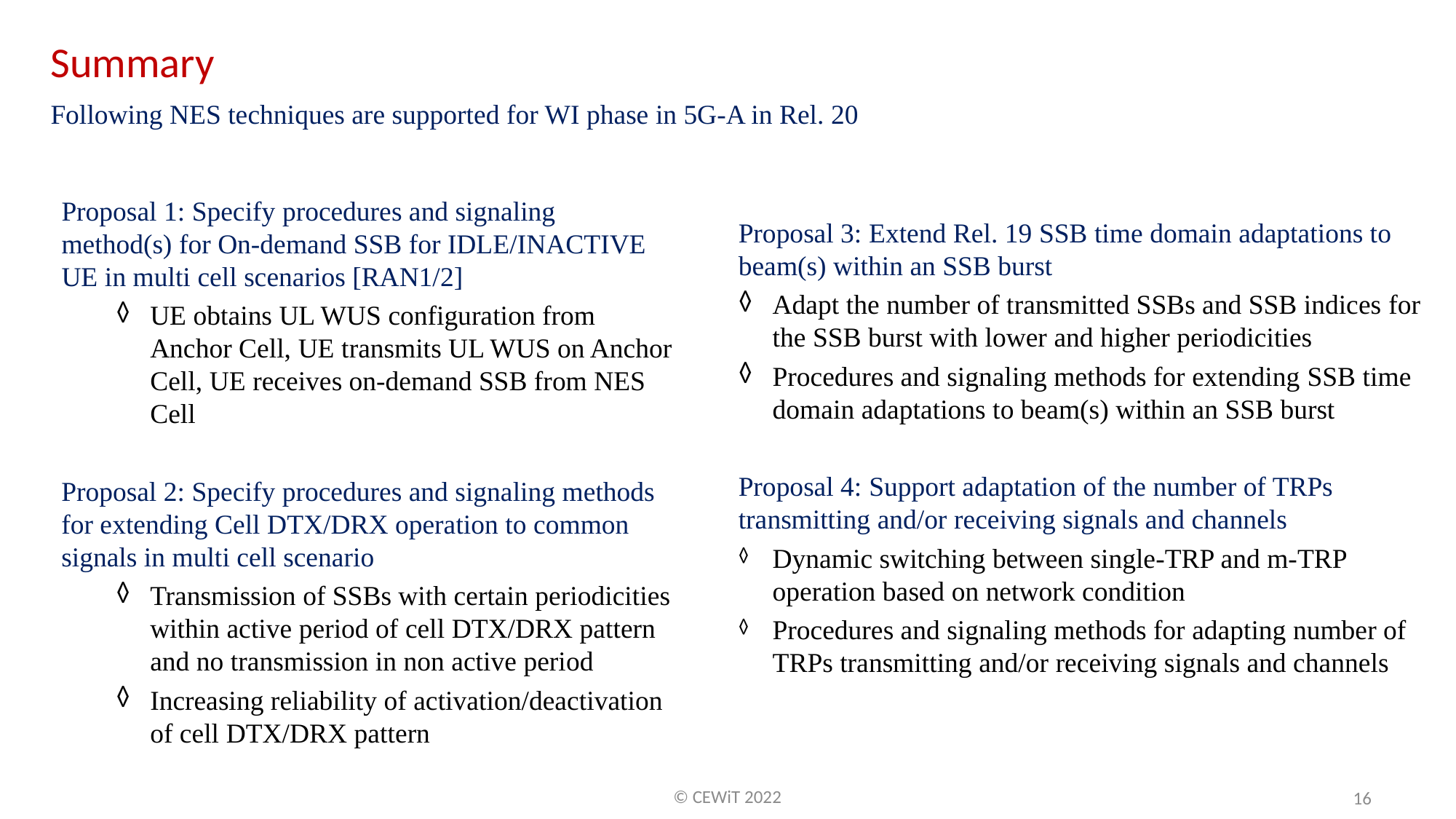

Summary
Following NES techniques are supported for WI phase in 5G-A in Rel. 20
Proposal 1: Specify procedures and signaling method(s) for On-demand SSB for IDLE/INACTIVE UE in multi cell scenarios [RAN1/2]
UE obtains UL WUS configuration from Anchor Cell, UE transmits UL WUS on Anchor Cell, UE receives on-demand SSB from NES Cell

Proposal 2: Specify procedures and signaling methods for extending Cell DTX/DRX operation to common signals in multi cell scenario
Transmission of SSBs with certain periodicities within active period of cell DTX/DRX pattern and no transmission in non active period
Increasing reliability of activation/deactivation of cell DTX/DRX pattern

Proposal 3: Extend Rel. 19 SSB time domain adaptations to beam(s) within an SSB burst
Adapt the number of transmitted SSBs and SSB indices for the SSB burst with lower and higher periodicities
Procedures and signaling methods for extending SSB time domain adaptations to beam(s) within an SSB burst

Proposal 4: Support adaptation of the number of TRPs transmitting and/or receiving signals and channels
Dynamic switching between single-TRP and m-TRP operation based on network condition
Procedures and signaling methods for adapting number of TRPs transmitting and/or receiving signals and channels
© CEWiT 2022
16